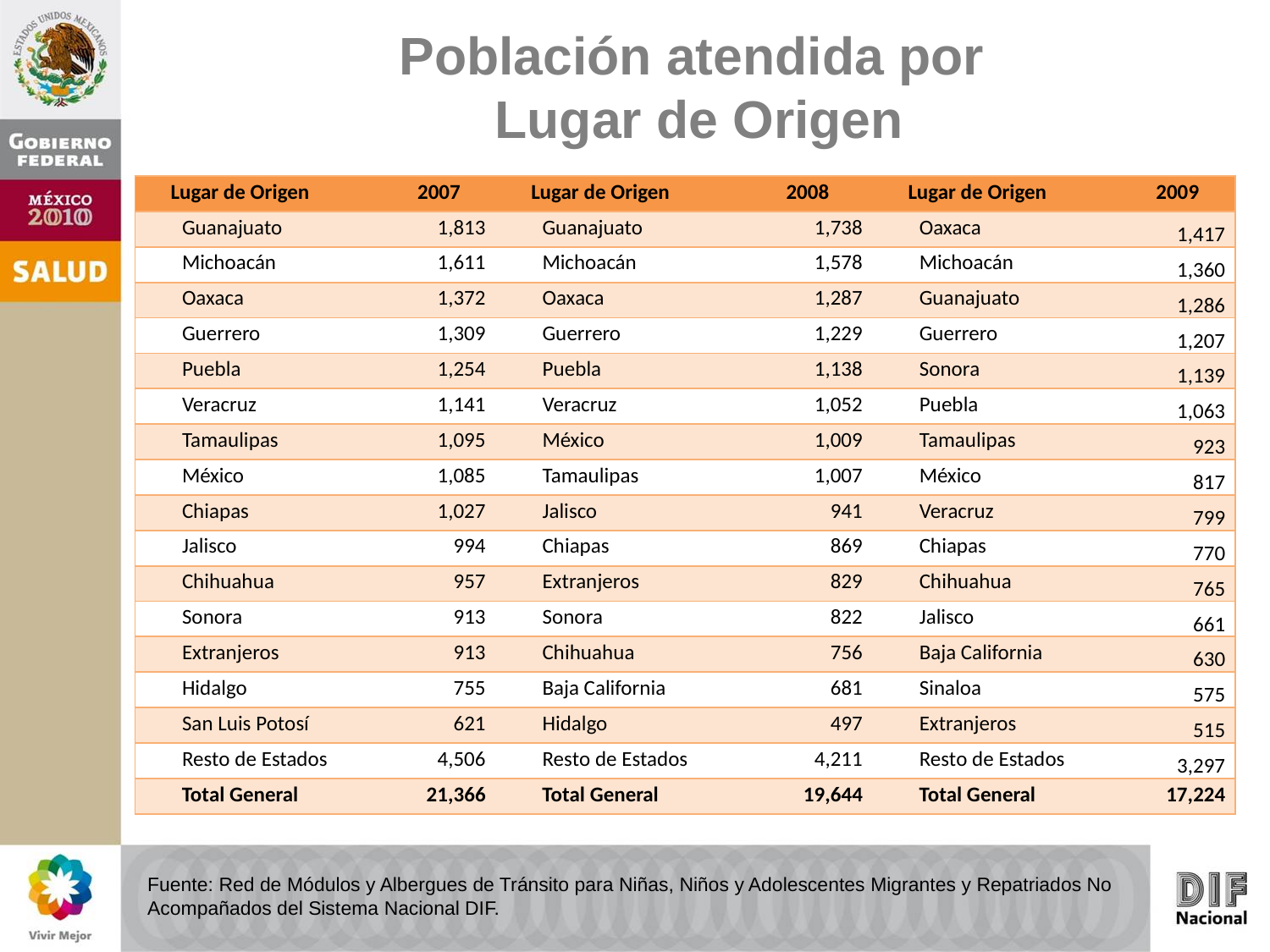

Población atendida por
Lugar de Origen
| Lugar de Origen | 2007 | Lugar de Origen | 2008 | Lugar de Origen | 2009 |
| --- | --- | --- | --- | --- | --- |
| Guanajuato | 1,813 | Guanajuato | 1,738 | Oaxaca | 1,417 |
| Michoacán | 1,611 | Michoacán | 1,578 | Michoacán | 1,360 |
| Oaxaca | 1,372 | Oaxaca | 1,287 | Guanajuato | 1,286 |
| Guerrero | 1,309 | Guerrero | 1,229 | Guerrero | 1,207 |
| Puebla | 1,254 | Puebla | 1,138 | Sonora | 1,139 |
| Veracruz | 1,141 | Veracruz | 1,052 | Puebla | 1,063 |
| Tamaulipas | 1,095 | México | 1,009 | Tamaulipas | 923 |
| México | 1,085 | Tamaulipas | 1,007 | México | 817 |
| Chiapas | 1,027 | Jalisco | 941 | Veracruz | 799 |
| Jalisco | 994 | Chiapas | 869 | Chiapas | 770 |
| Chihuahua | 957 | Extranjeros | 829 | Chihuahua | 765 |
| Sonora | 913 | Sonora | 822 | Jalisco | 661 |
| Extranjeros | 913 | Chihuahua | 756 | Baja California | 630 |
| Hidalgo | 755 | Baja California | 681 | Sinaloa | 575 |
| San Luis Potosí | 621 | Hidalgo | 497 | Extranjeros | 515 |
| Resto de Estados | 4,506 | Resto de Estados | 4,211 | Resto de Estados | 3,297 |
| Total General | 21,366 | Total General | 19,644 | Total General | 17,224 |
Fuente: Red de Módulos y Albergues de Tránsito para Niñas, Niños y Adolescentes Migrantes y Repatriados No Acompañados del Sistema Nacional DIF.